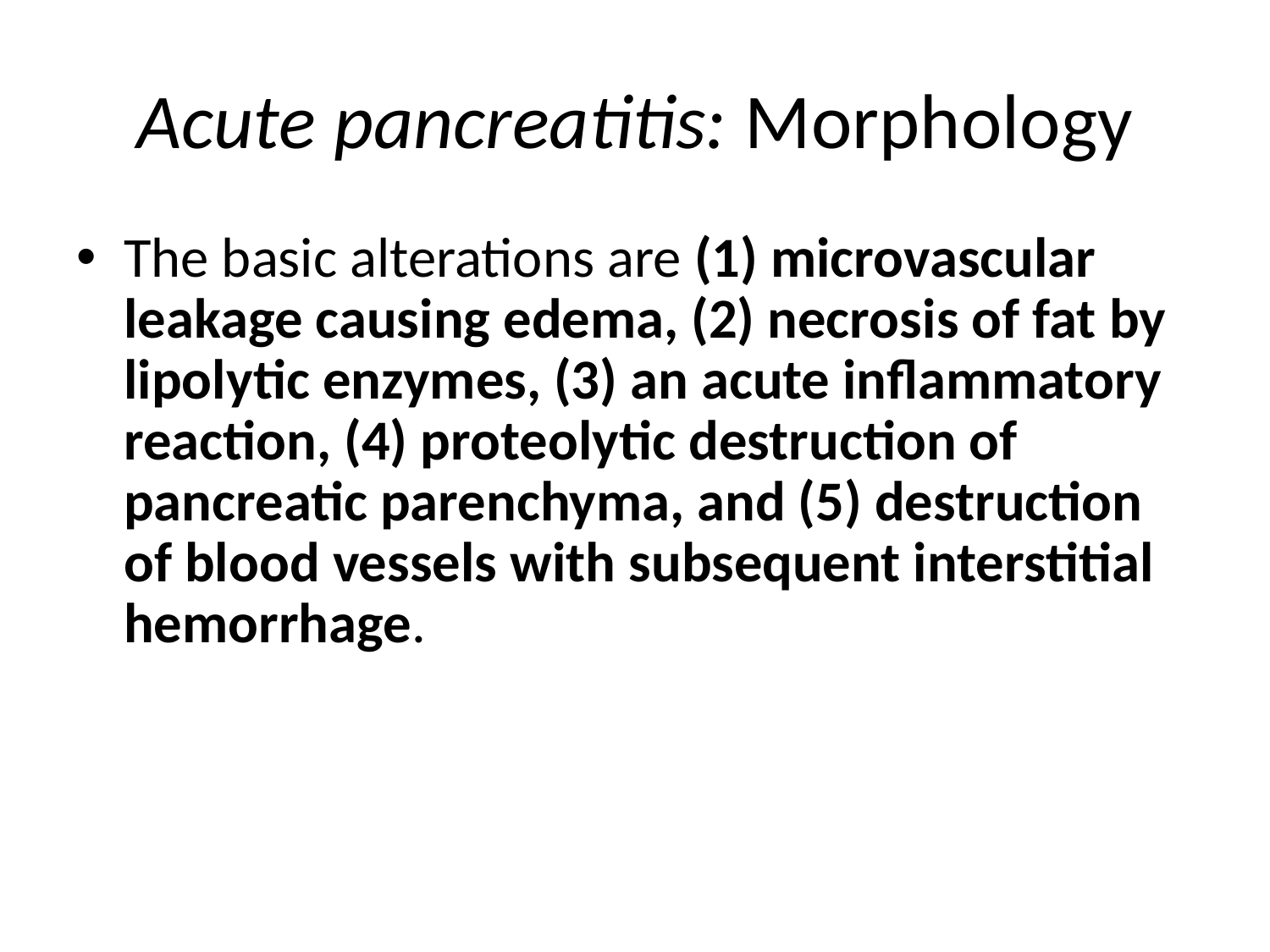

# Acute pancreatitis: Morphology
The basic alterations are (1) microvascular leakage causing edema, (2) necrosis of fat by lipolytic enzymes, (3) an acute inflammatory reaction, (4) proteolytic destruction of pancreatic parenchyma, and (5) destruction of blood vessels with subsequent interstitial hemorrhage.